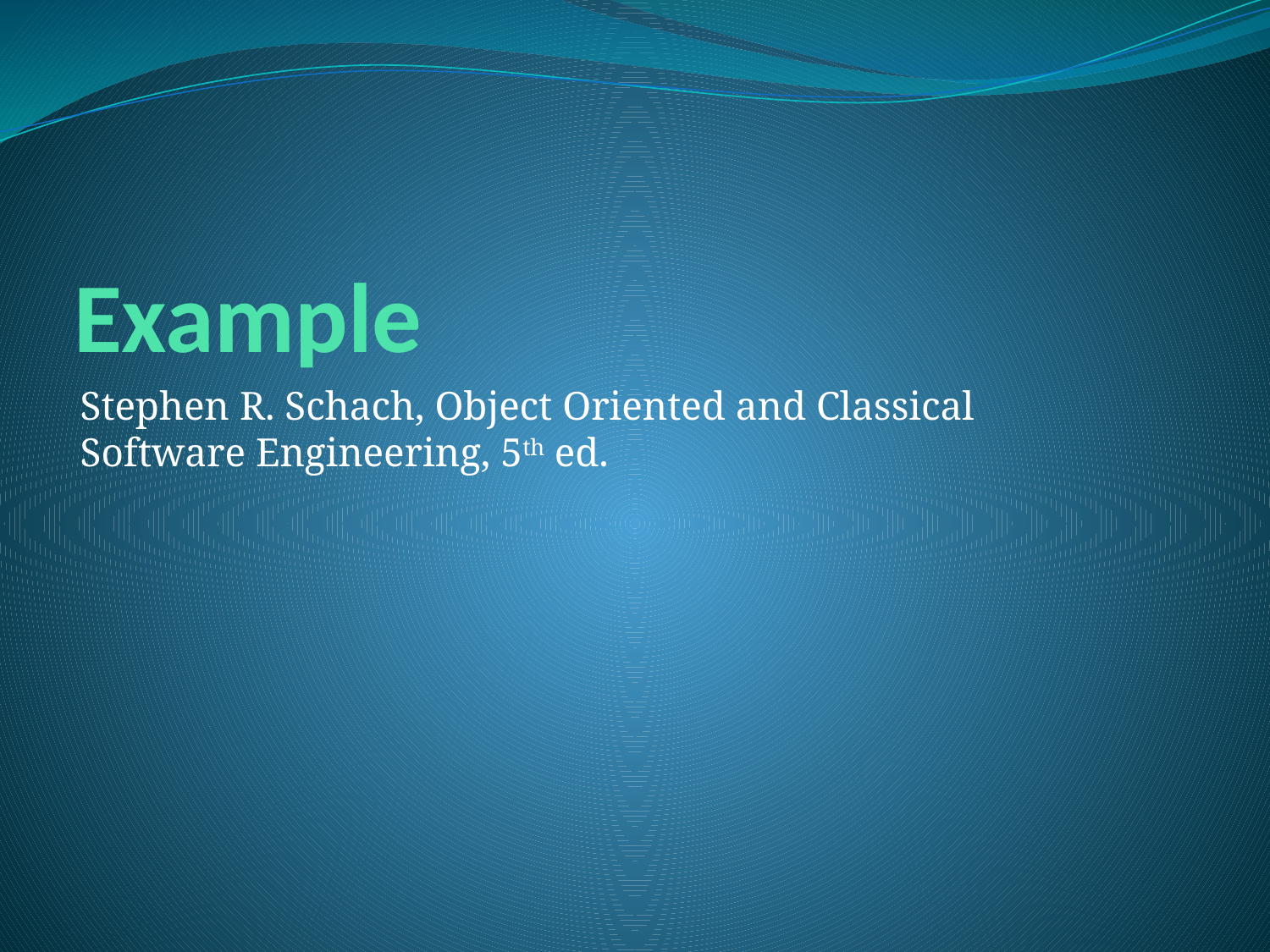

# Example
Stephen R. Schach, Object Oriented and Classical Software Engineering, 5th ed.